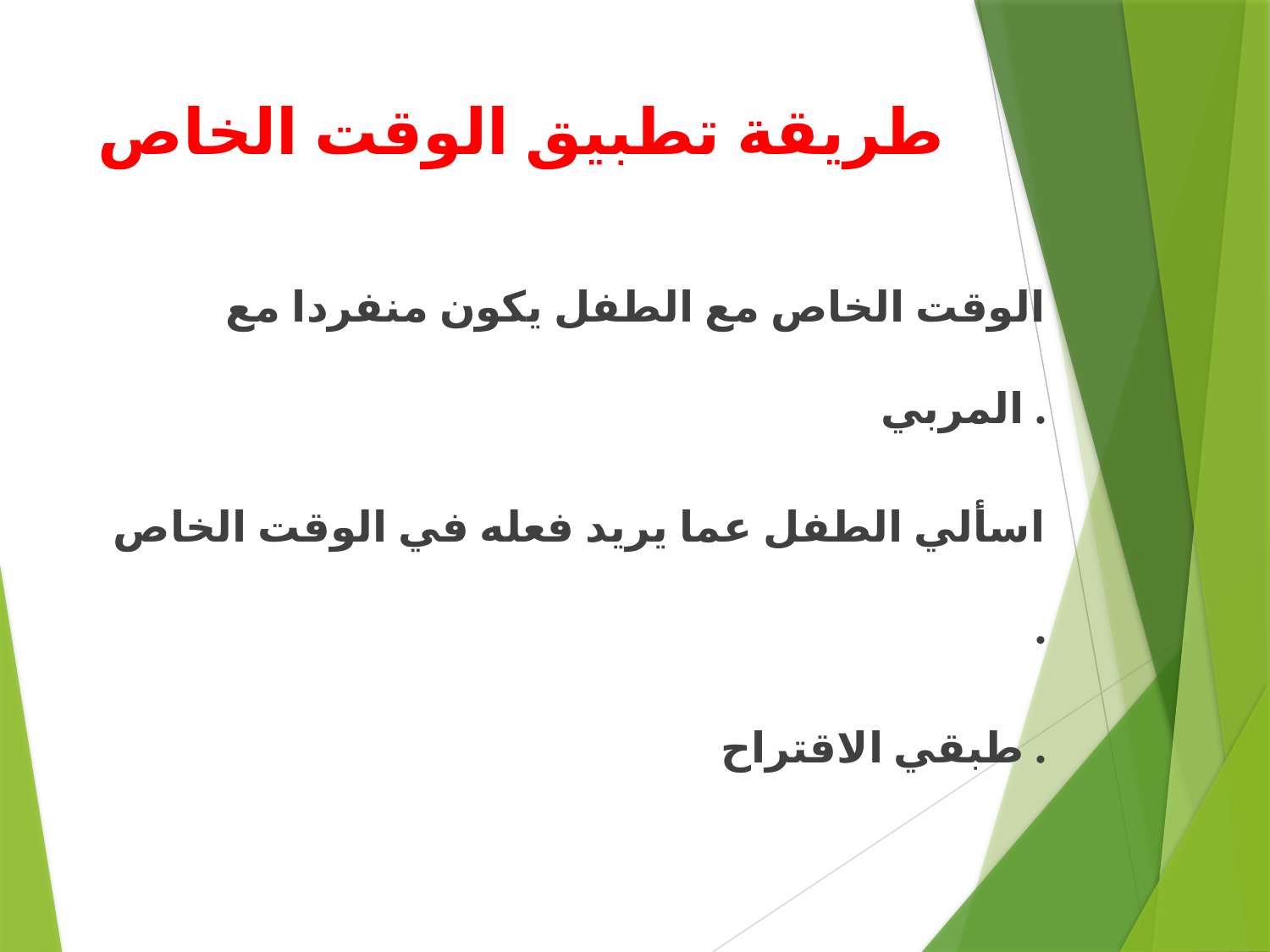

# طريقة تطبيق الوقت الخاص
الوقت الخاص مع الطفل يكون منفردا مع المربي .
اسألي الطفل عما يريد فعله في الوقت الخاص .
طبقي الاقتراح .